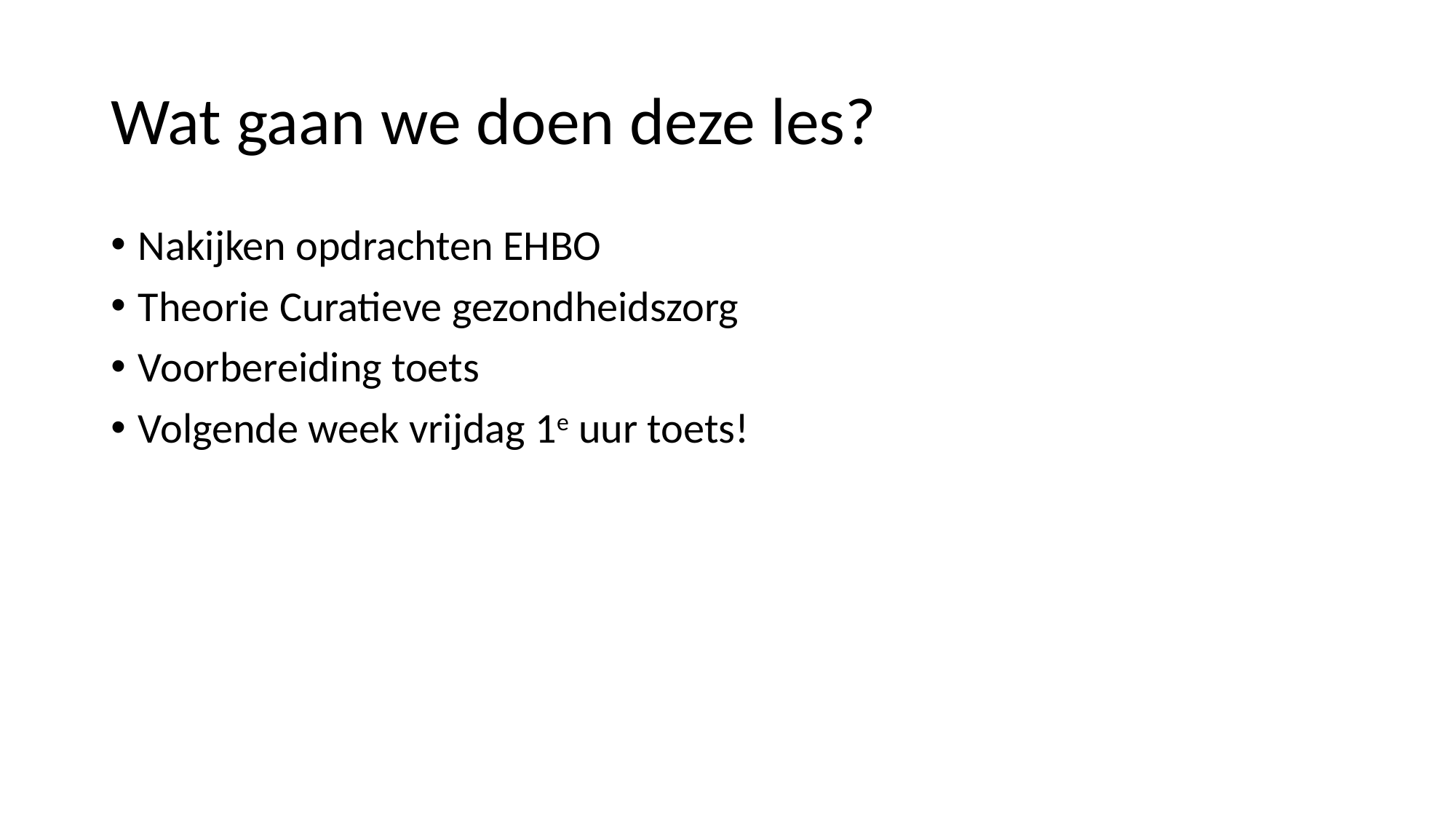

# Wat gaan we doen deze les?
Nakijken opdrachten EHBO
Theorie Curatieve gezondheidszorg
Voorbereiding toets
Volgende week vrijdag 1e uur toets!